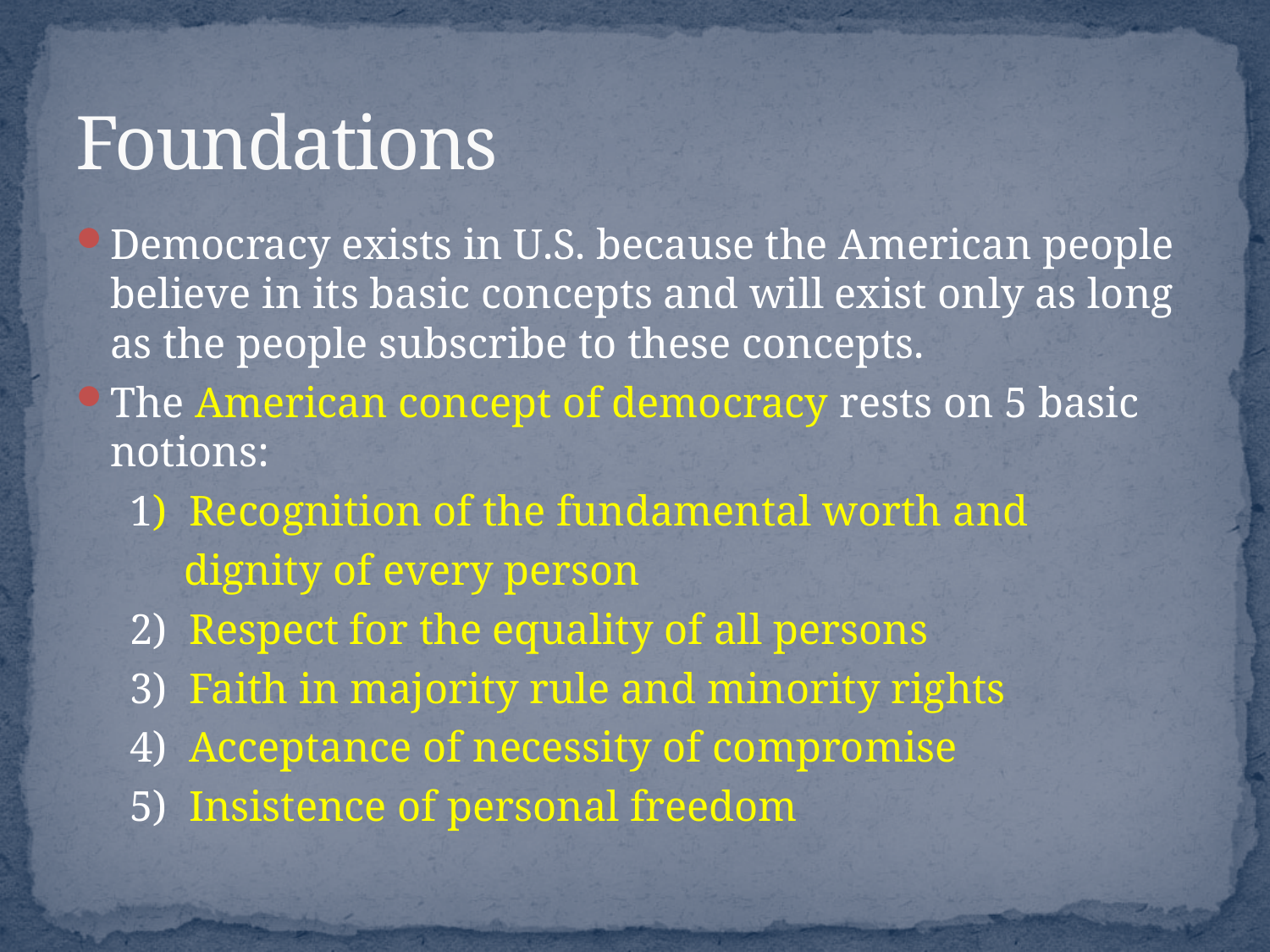

# Foundations
Democracy exists in U.S. because the American people believe in its basic concepts and will exist only as long as the people subscribe to these concepts.
The American concept of democracy rests on 5 basic notions:
     1)  Recognition of the fundamental worth and
          dignity of every person
     2)  Respect for the equality of all persons
     3)  Faith in majority rule and minority rights
     4)  Acceptance of necessity of compromise
     5)  Insistence of personal freedom